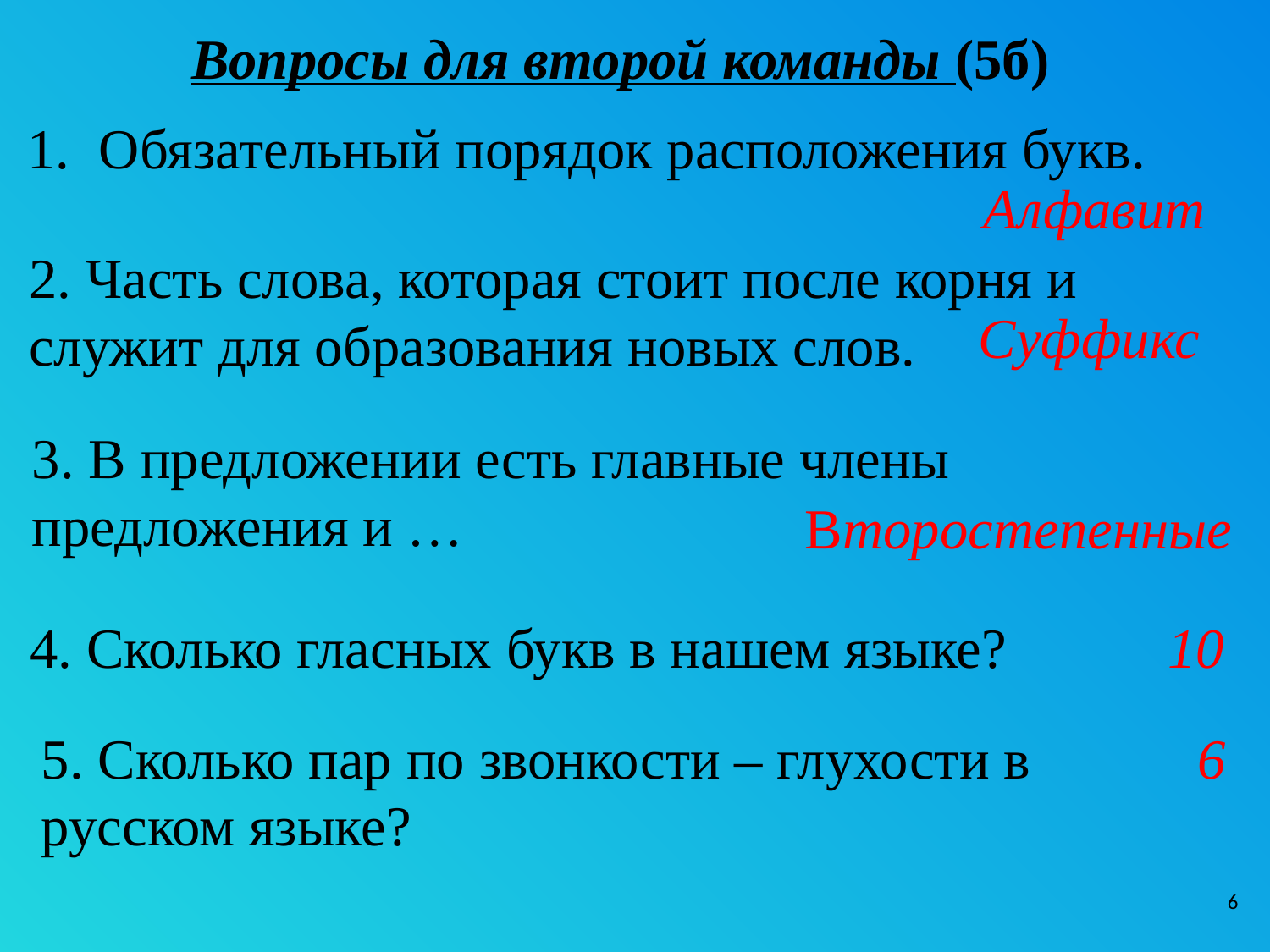

Вопросы для второй команды (5б)
Обязательный порядок расположения букв.

Алфавит
2. Часть слова, которая стоит после корня и
служит для образования новых слов.
Суффикс
3. В предложении есть главные члены
предложения и …
Второстепенные
4. Сколько гласных букв в нашем языке?
10
5. Сколько пар по звонкости – глухости в
русском языке?
6
6